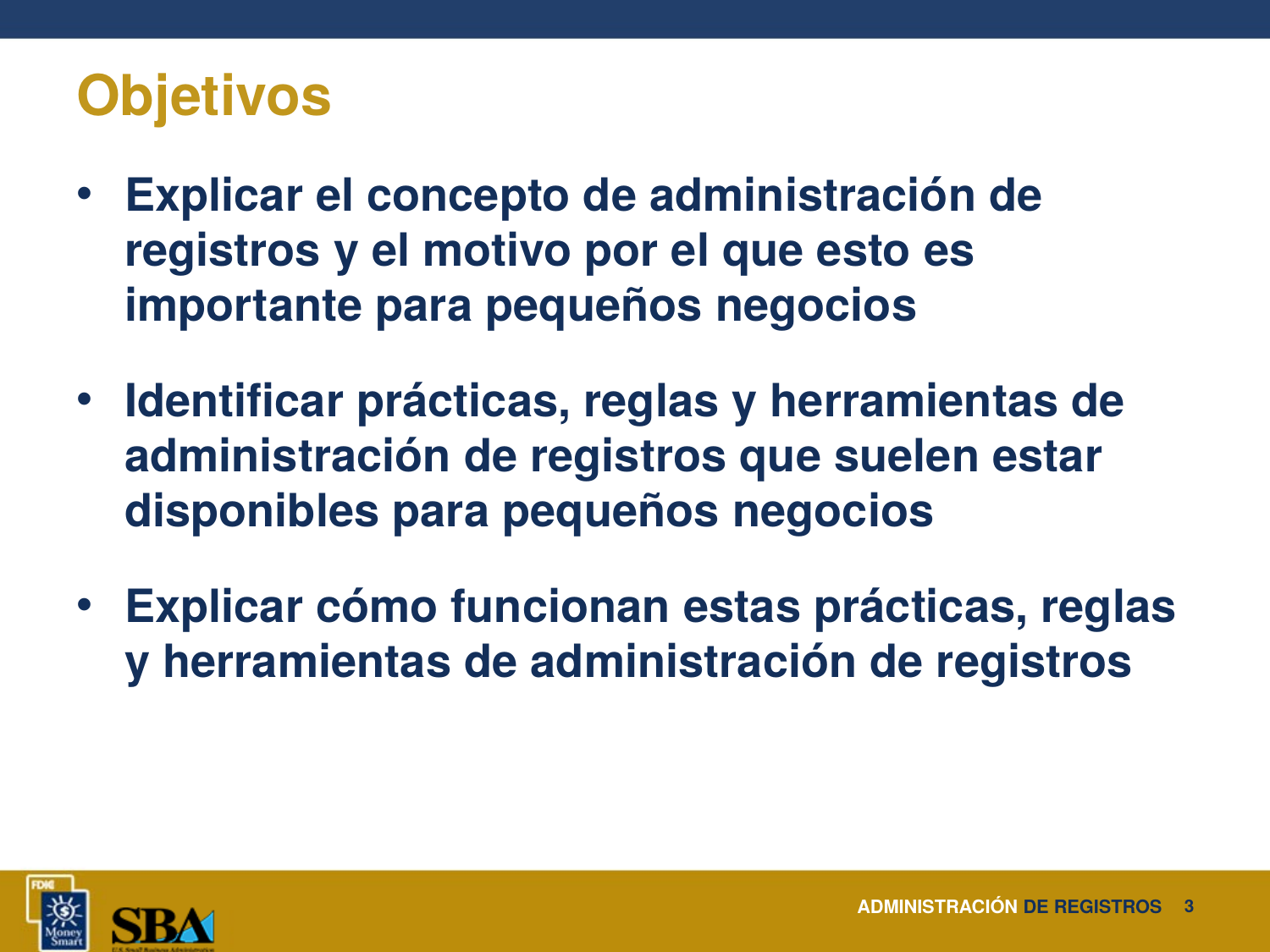

# Objetivos
Explicar el concepto de administración de registros y el motivo por el que esto es importante para pequeños negocios
Identificar prácticas, reglas y herramientas de administración de registros que suelen estar disponibles para pequeños negocios
Explicar cómo funcionan estas prácticas, reglas y herramientas de administración de registros